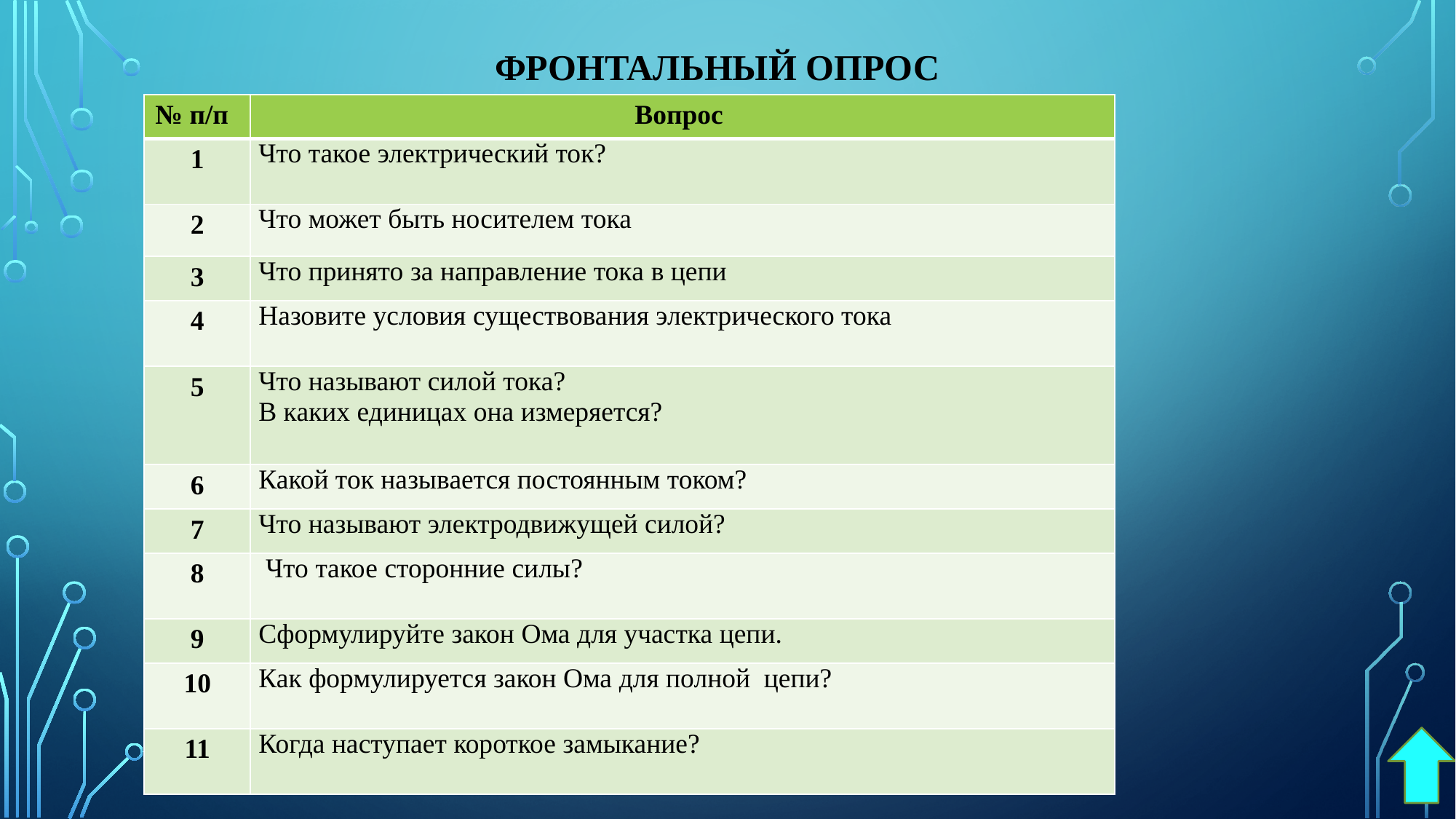

ФРОНТАЛЬНЫЙ ОПРОС
| № п/п | Вопрос |
| --- | --- |
| 1 | Что такое электрический ток? |
| 2 | Что может быть носителем тока |
| 3 | Что принято за направление тока в цепи |
| 4 | Назовите условия существования электрического тока |
| 5 | Что называют силой тока? В каких единицах она измеряется? |
| 6 | Какой ток называется постоянным током? |
| 7 | Что называют электродвижущей силой? |
| 8 | Что такое сторонние силы? |
| 9 | Сформулируйте закон Ома для участка цепи. |
| 10 | Как формулируется закон Ома для полной цепи? |
| 11 | Когда наступает короткое замыкание? |